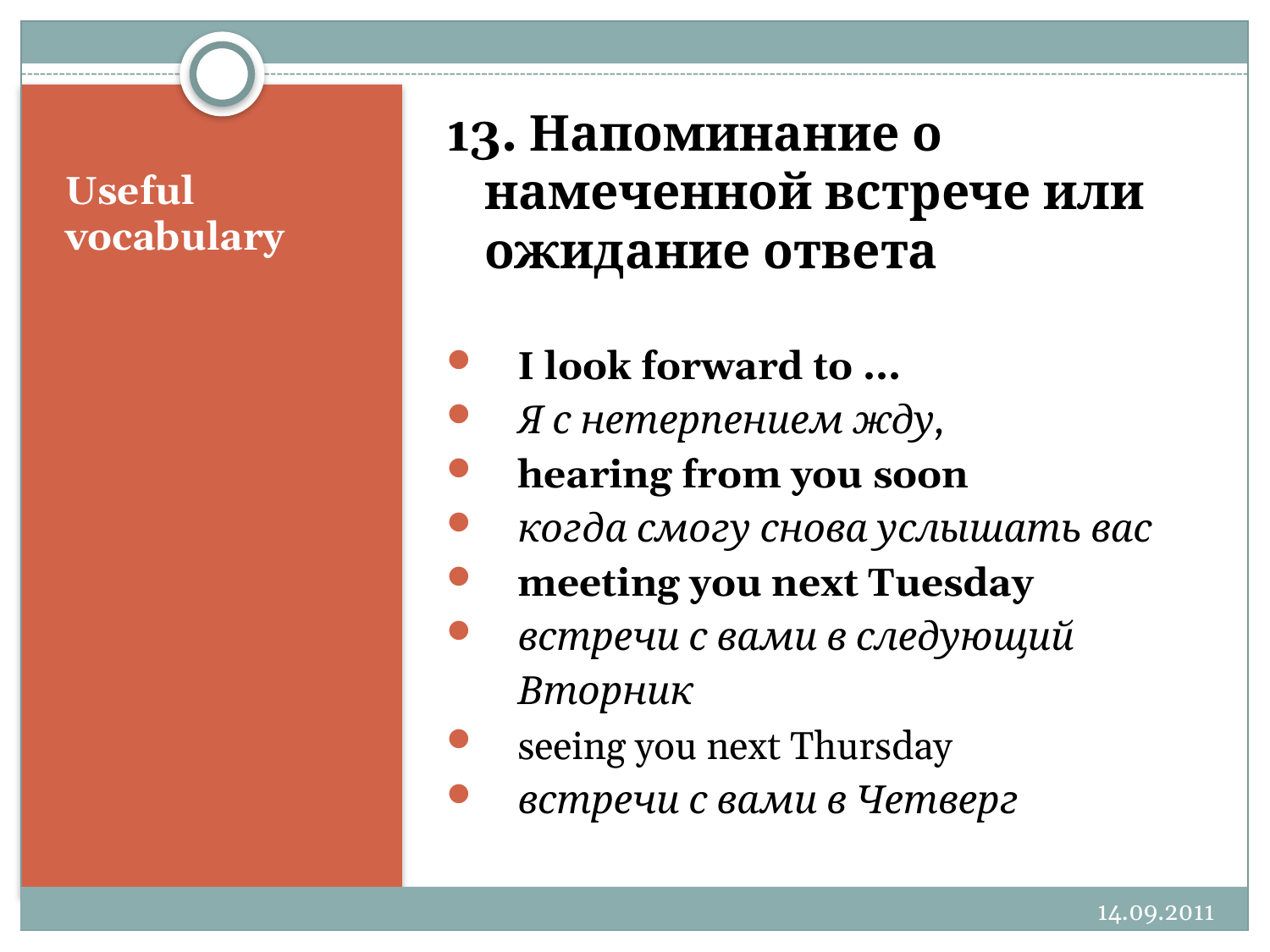

13. Напоминание о намеченной встрече или ожидание ответа

I look forward to ...
Я с нетерпением жду,
hearing from you soon
когда смогу снова услышать вас
meeting you next Tuesday
встречи с вами в следующий
	Вторник
seeing you next Thursday
встречи с вами в Четверг

# Useful vocabulary
14.09.2011